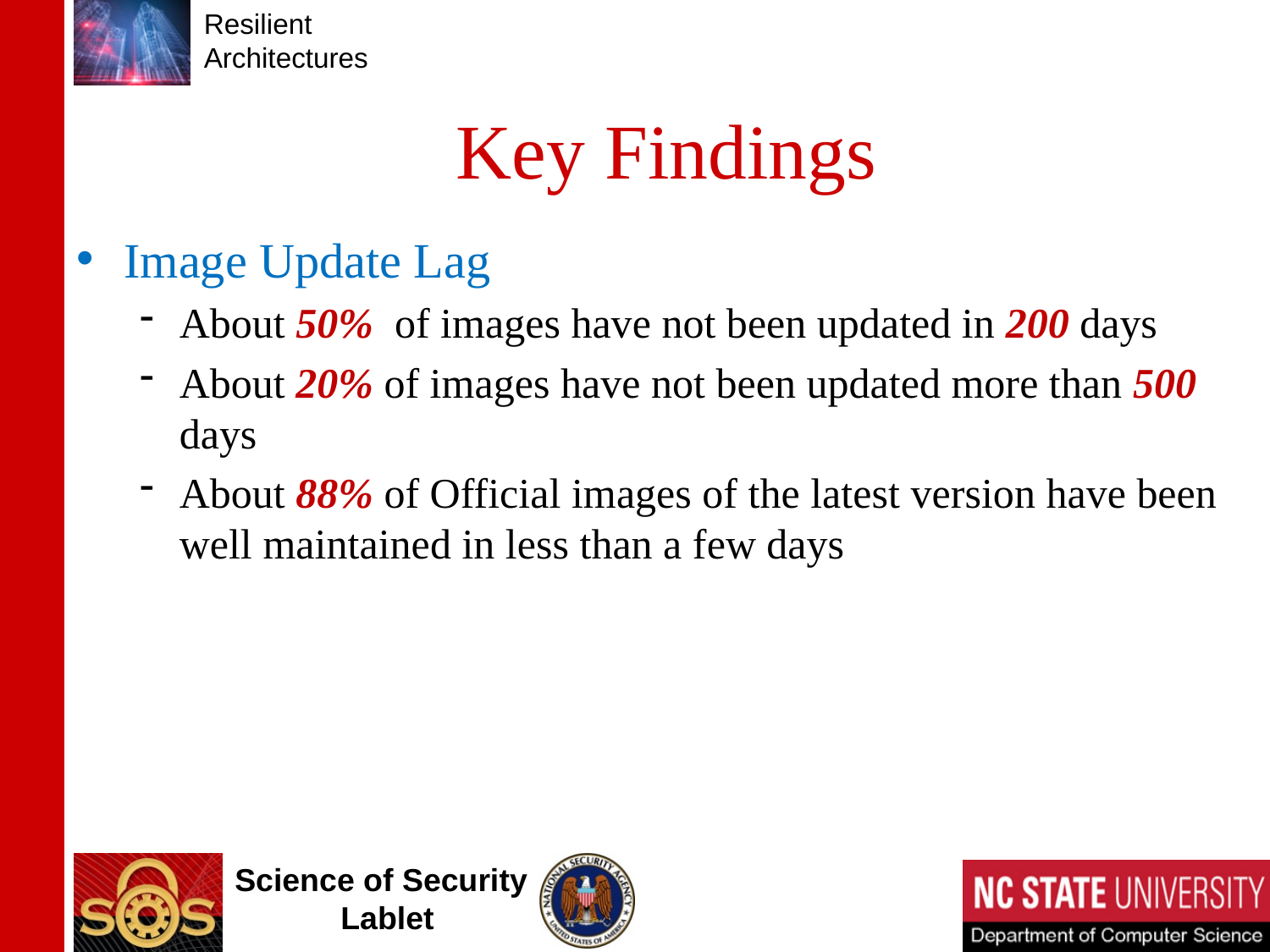

# Key Findings
Image Update Lag
About 50%  of images have not been updated in 200 days
About 20% of images have not been updated more than 500 days
About 88% of Official images of the latest version have been well maintained in less than a few days